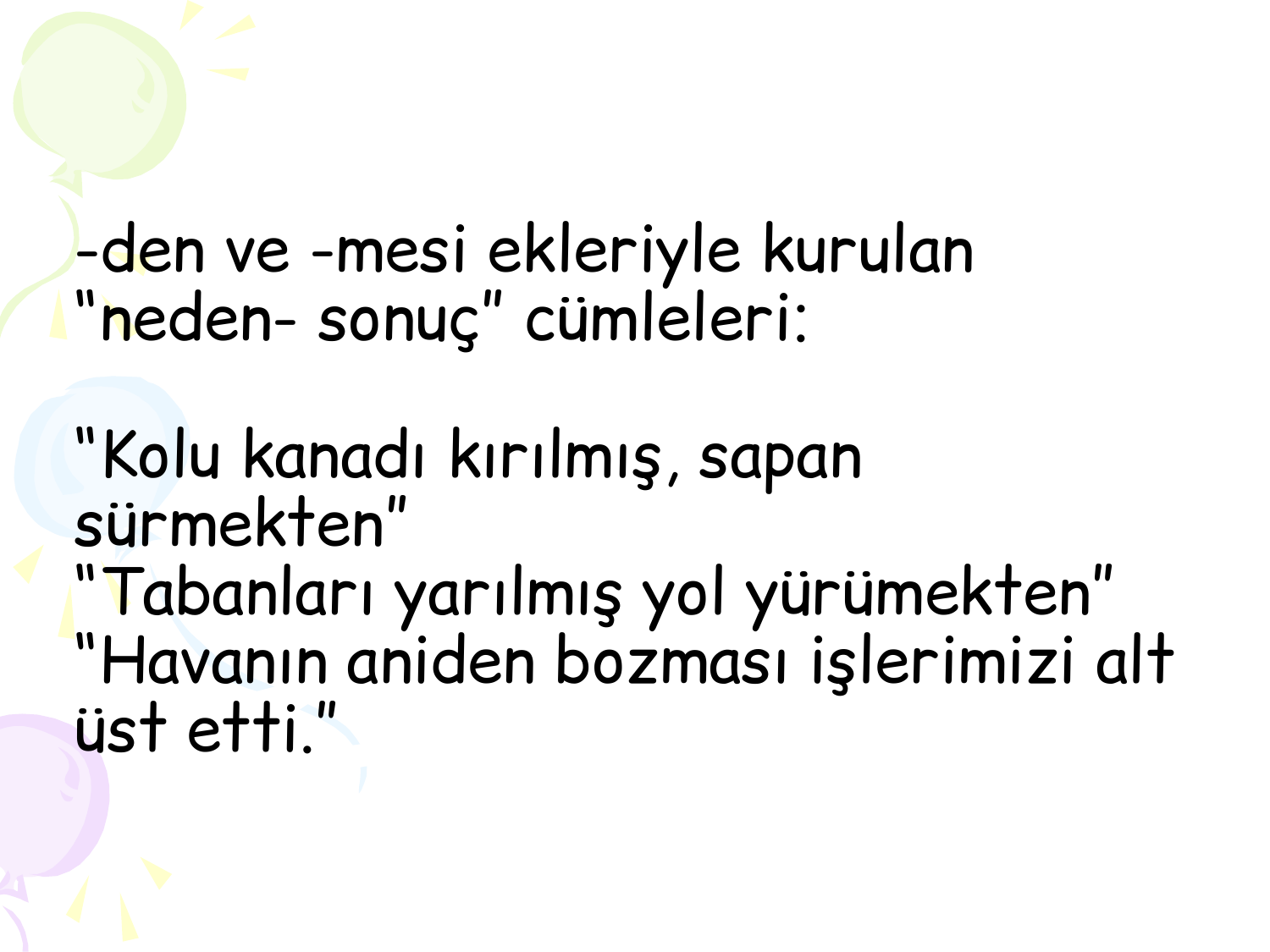

# -den ve -mesi ekleriyle kurulan “neden- sonuç” cümleleri: “Kolu kanadı kırılmış, sapan sürmekten” “Tabanları yarılmış yol yürümekten” “Havanın aniden bozması işlerimizi alt üst etti.”